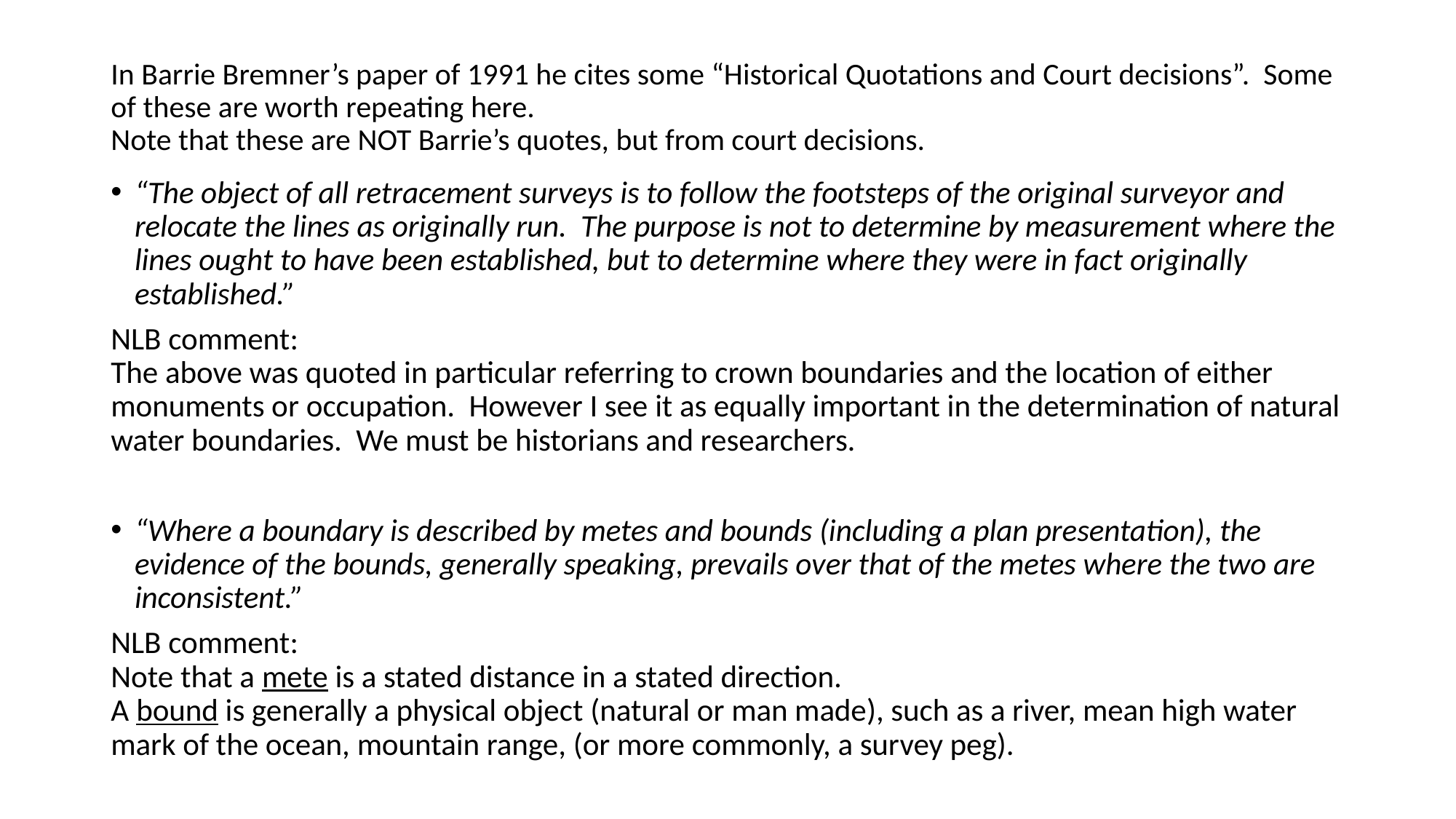

# In Barrie Bremner’s paper of 1991 he cites some “Historical Quotations and Court decisions”.  Some of these are worth repeating here. Note that these are NOT Barrie’s quotes, but from court decisions.
“The object of all retracement surveys is to follow the footsteps of the original surveyor and relocate the lines as originally run.  The purpose is not to determine by measurement where the lines ought to have been established, but to determine where they were in fact originally established.”
NLB comment:
The above was quoted in particular referring to crown boundaries and the location of either monuments or occupation.  However I see it as equally important in the determination of natural water boundaries.  We must be historians and researchers.

“Where a boundary is described by metes and bounds (including a plan presentation), the evidence of the bounds, generally speaking, prevails over that of the metes where the two are inconsistent.”
NLB comment:
Note that a mete is a stated distance in a stated direction.
A bound is generally a physical object (natural or man made), such as a river, mean high water mark of the ocean, mountain range, (or more commonly, a survey peg).